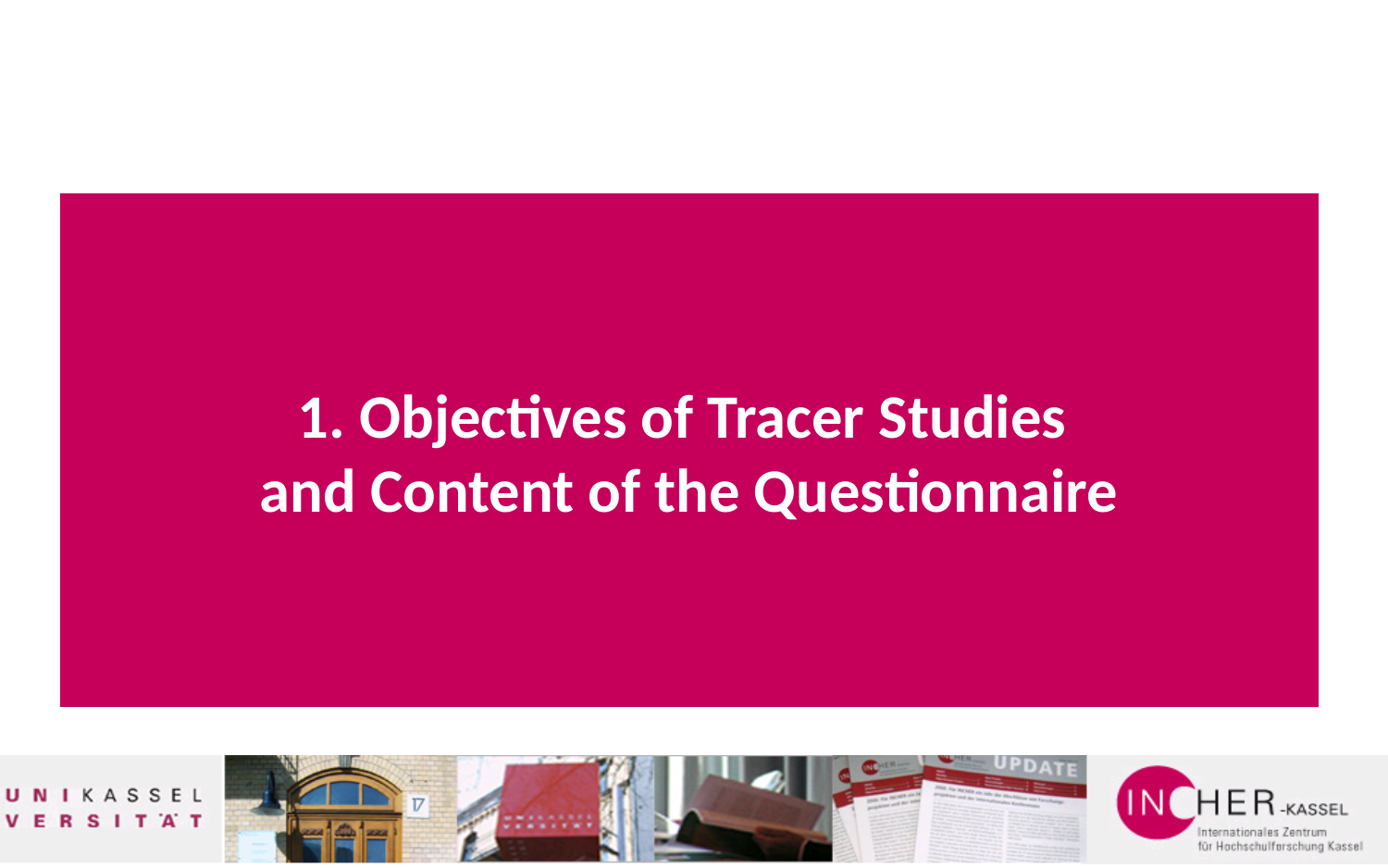

# 1. Objectives of Tracer Studies and Content of the Questionnaire